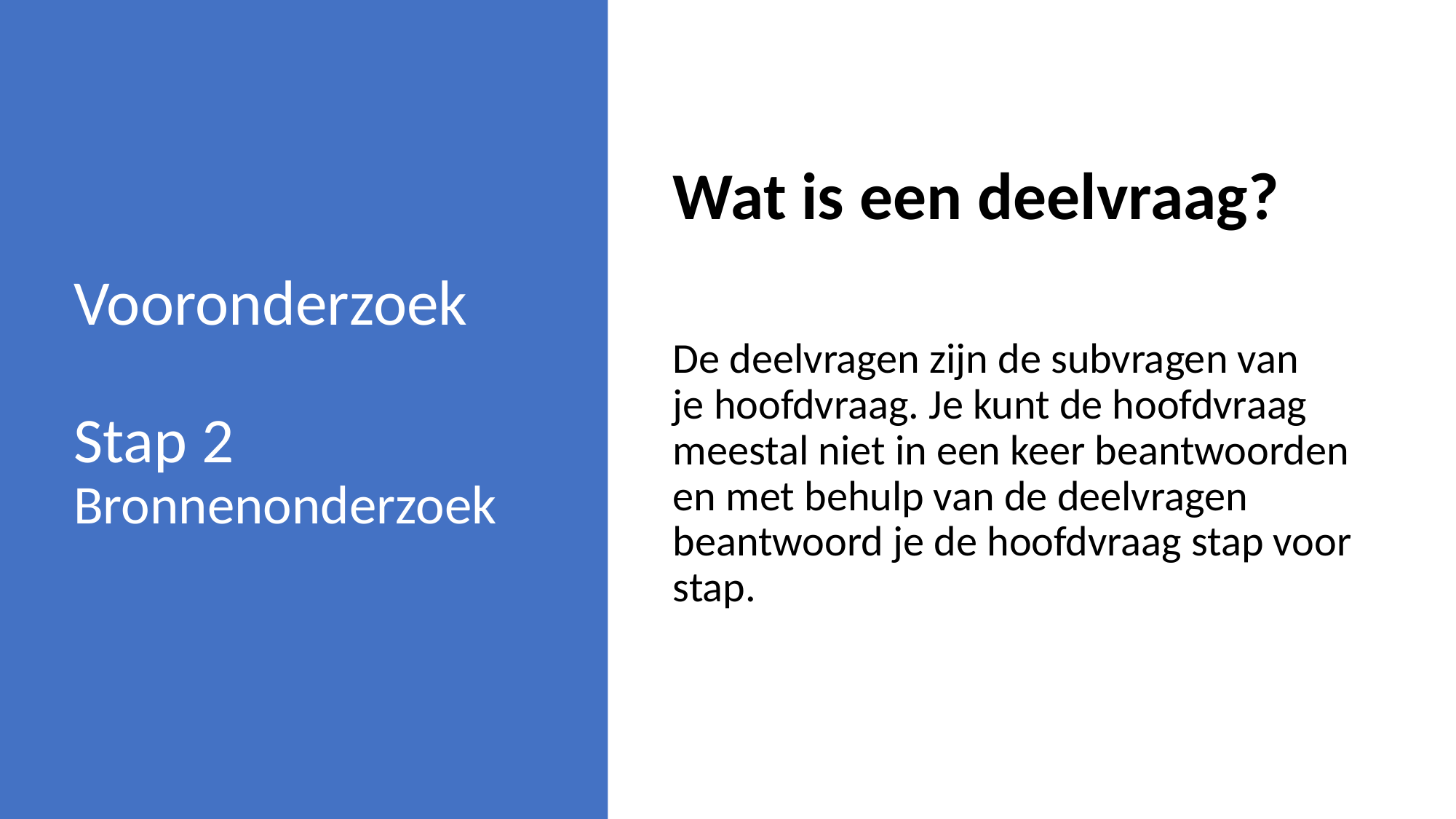

# Vooronderzoek Stap 2 Bronnenonderzoek
Wat is een deelvraag?

De deelvragen zijn de subvragen van je hoofdvraag. Je kunt de hoofdvraag meestal niet in een keer beantwoorden en met behulp van de deelvragen beantwoord je de hoofdvraag stap voor stap.